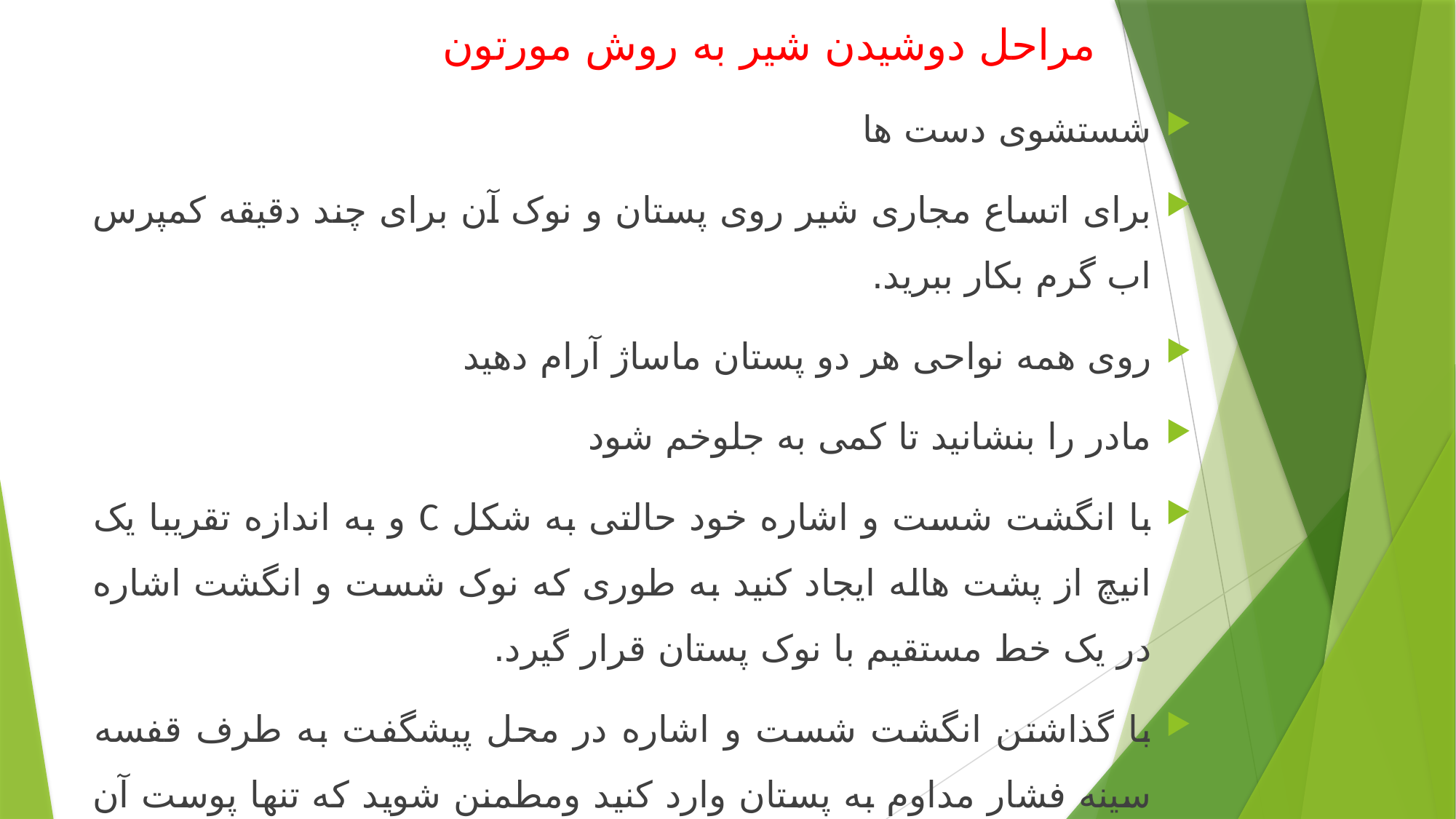

# مراحل دوشیدن شیر به روش مورتون
شستشوی دست ها
برای اتساع مجاری شیر روی پستان و نوک آن برای چند دقیقه کمپرس اب گرم بکار ببرید.
روی همه نواحی هر دو پستان ماساژ آرام دهید
مادر را بنشانید تا کمی به جلوخم شود
با انگشت شست و اشاره خود حالتی به شکل C و به اندازه تقریبا یک انیچ از پشت هاله ایجاد کنید به طوری که نوک شست و انگشت اشاره در یک خط مستقیم با نوک پستان قرار گیرد.
با گذاشتن انگشت شست و اشاره در محل پیشگفت به طرف قفسه سینه فشار مداوم به پستان وارد کنید ومطمنن شوید که تنها پوست آن را با  انگشتان خود نمی فشارید.(پرس-کامپرس )